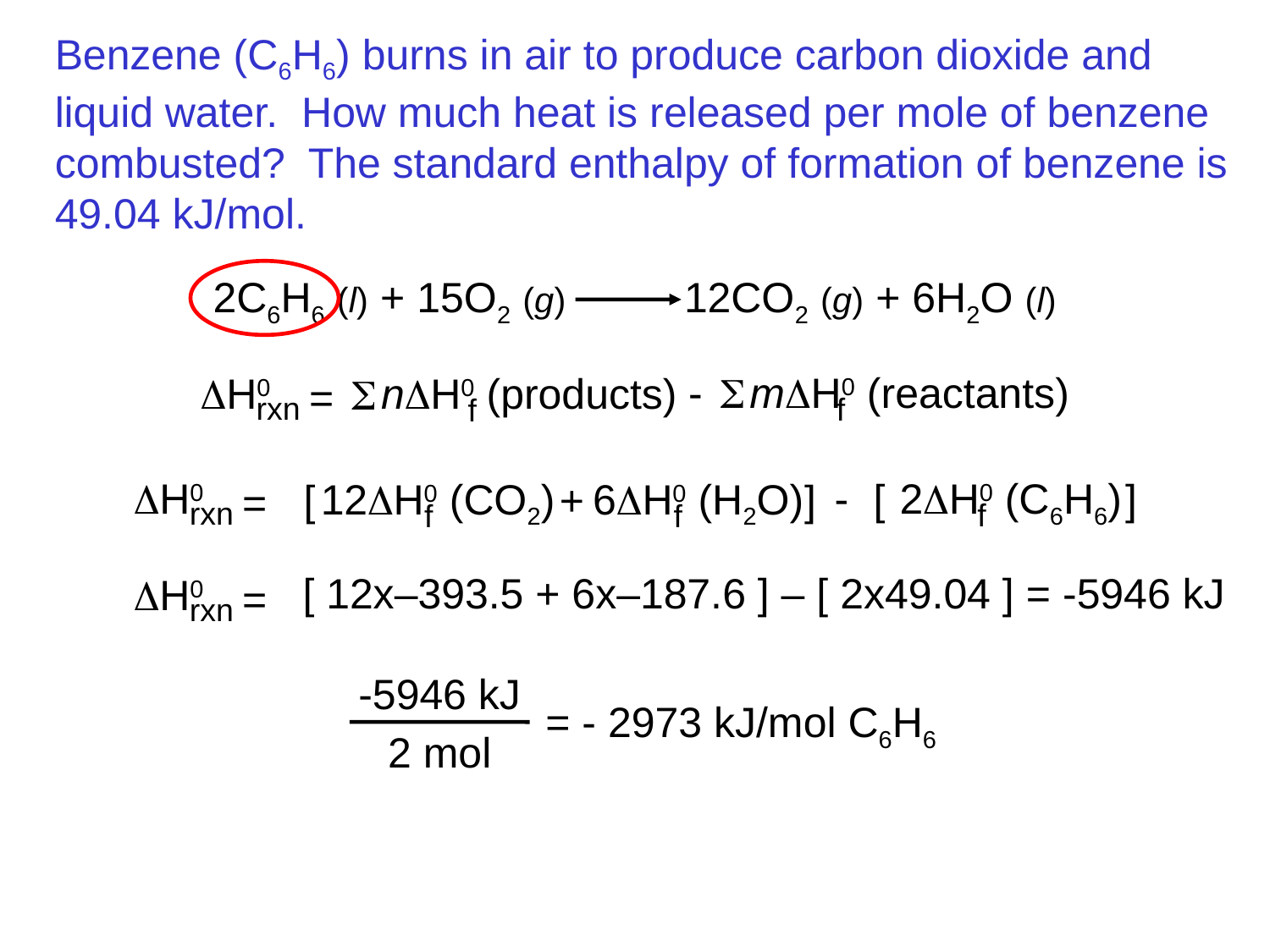

Benzene (C6H6) burns in air to produce carbon dioxide and liquid water.  How much heat is released per mole of benzene combusted?  The standard enthalpy of formation of benzene is 49.04 kJ/mol.

2C6H6 (l) + 15O2 (g)          12CO2 (g) + 6H2O (l)

-
mΔH0 (reactants)
f
Σ
ΔH0
rxn
nΔH0 (products)
f
Σ

=
ΔH0
rxn
-
2ΔH0 (C6H6)
f
12ΔH0 (CO2)
f
6ΔH0 (H2O)
f
[
]
[
+
]
=
[ 12x–393.5 + 6x–187.6 ] – [ 2x49.04 ] = -5946 kJ
ΔH0
rxn
=
-5946 kJ
2 mol

= - 2973 kJ/mol C6H6